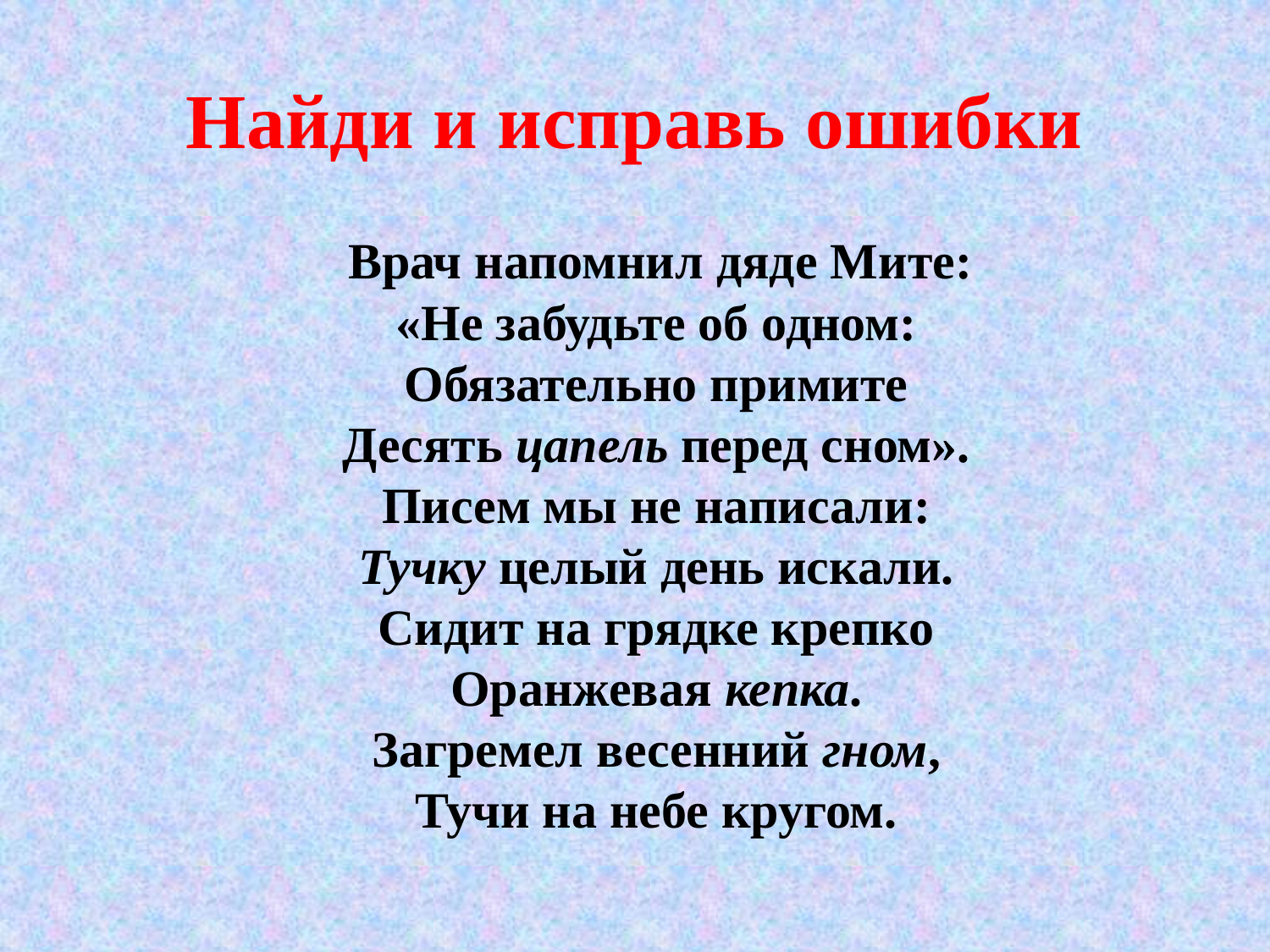

# Найди и исправь ошибки
    Врач напомнил дяде Мите:
«Не забудьте об одном:
Обязательно примите
Десять цапель перед сном».
Писем мы не написали:
Тучку целый день искали.
Сидит на грядке крепко
Оранжевая кепка.
Загремел весенний гном,
Тучи на небе кругом.